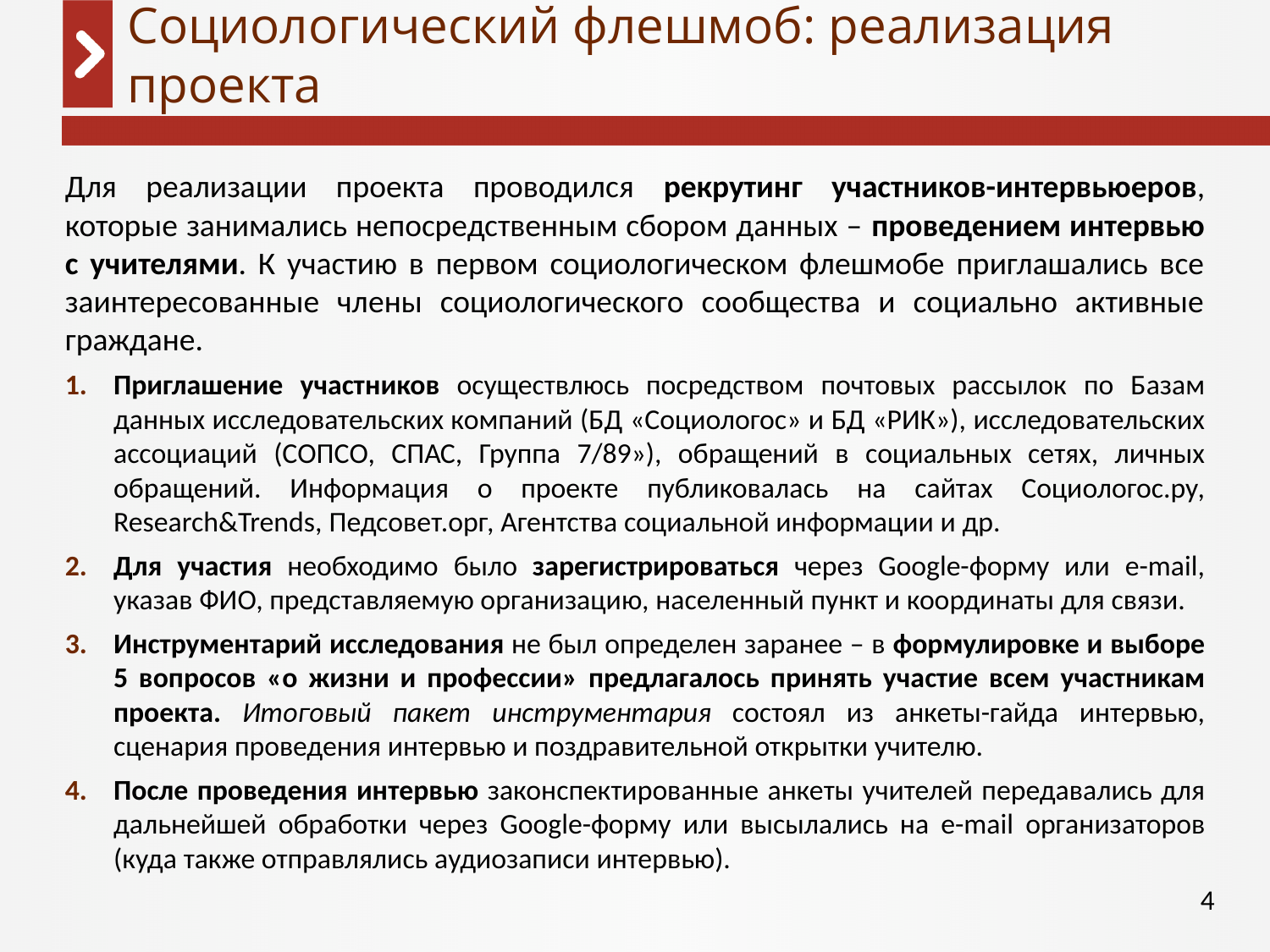

# Социологический флешмоб: реализация проекта
Для реализации проекта проводился рекрутинг участников-интервьюеров, которые занимались непосредственным сбором данных – проведением интервью с учителями. К участию в первом социологическом флешмобе приглашались все заинтересованные члены социологического сообщества и социально активные граждане.
Приглашение участников осуществлюсь посредством почтовых рассылок по Базам данных исследовательских компаний (БД «Социологос» и БД «РИК»), исследовательских ассоциаций (СОПСО, СПАС, Группа 7/89»), обращений в социальных сетях, личных обращений. Информация о проекте публиковалась на сайтах Социологос.ру, Research&Trends, Педсовет.орг, Агентства социальной информации и др.
Для участия необходимо было зарегистрироваться через Google-форму или e-mail, указав ФИО, представляемую организацию, населенный пункт и координаты для связи.
Инструментарий исследования не был определен заранее – в формулировке и выборе 5 вопросов «о жизни и профессии» предлагалось принять участие всем участникам проекта. Итоговый пакет инструментария состоял из анкеты-гайда интервью, сценария проведения интервью и поздравительной открытки учителю.
После проведения интервью законспектированные анкеты учителей передавались для дальнейшей обработки через Google-форму или высылались на e-mail организаторов (куда также отправлялись аудиозаписи интервью).